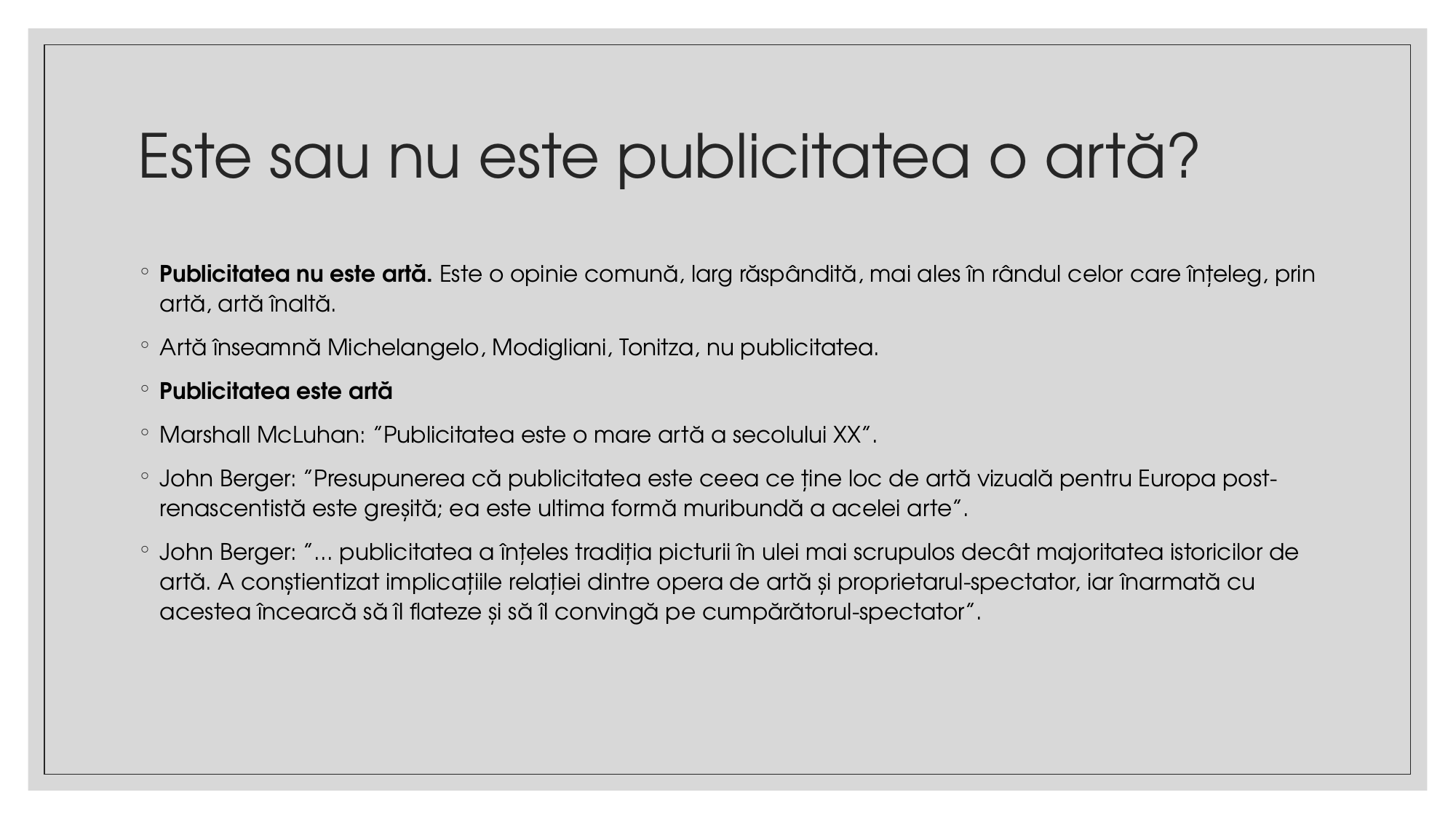

# Este sau nu este publicitatea o artă?
Publicitatea nu este artă. Este o opinie comună, larg răspândită, mai ales în rândul celor care înțeleg, prin artă, artă înaltă.
Artă înseamnă Michelangelo, Modigliani, Tonitza, nu publicitatea.
Publicitatea este artă
Marshall McLuhan: ”Publicitatea este o mare artă a secolului XX”.
John Berger: ”Presupunerea că publicitatea este ceea ce ține loc de artă vizuală pentru Europa post-renascentistă este greșită; ea este ultima formă muribundă a acelei arte”.
John Berger: ”... publicitatea a înțeles tradiția picturii în ulei mai scrupulos decât majoritatea istoricilor de artă. A conștientizat implicațiile relației dintre opera de artă și proprietarul-spectator, iar înarmată cu acestea încearcă să îl flateze și să îl convingă pe cumpărătorul-spectator”.